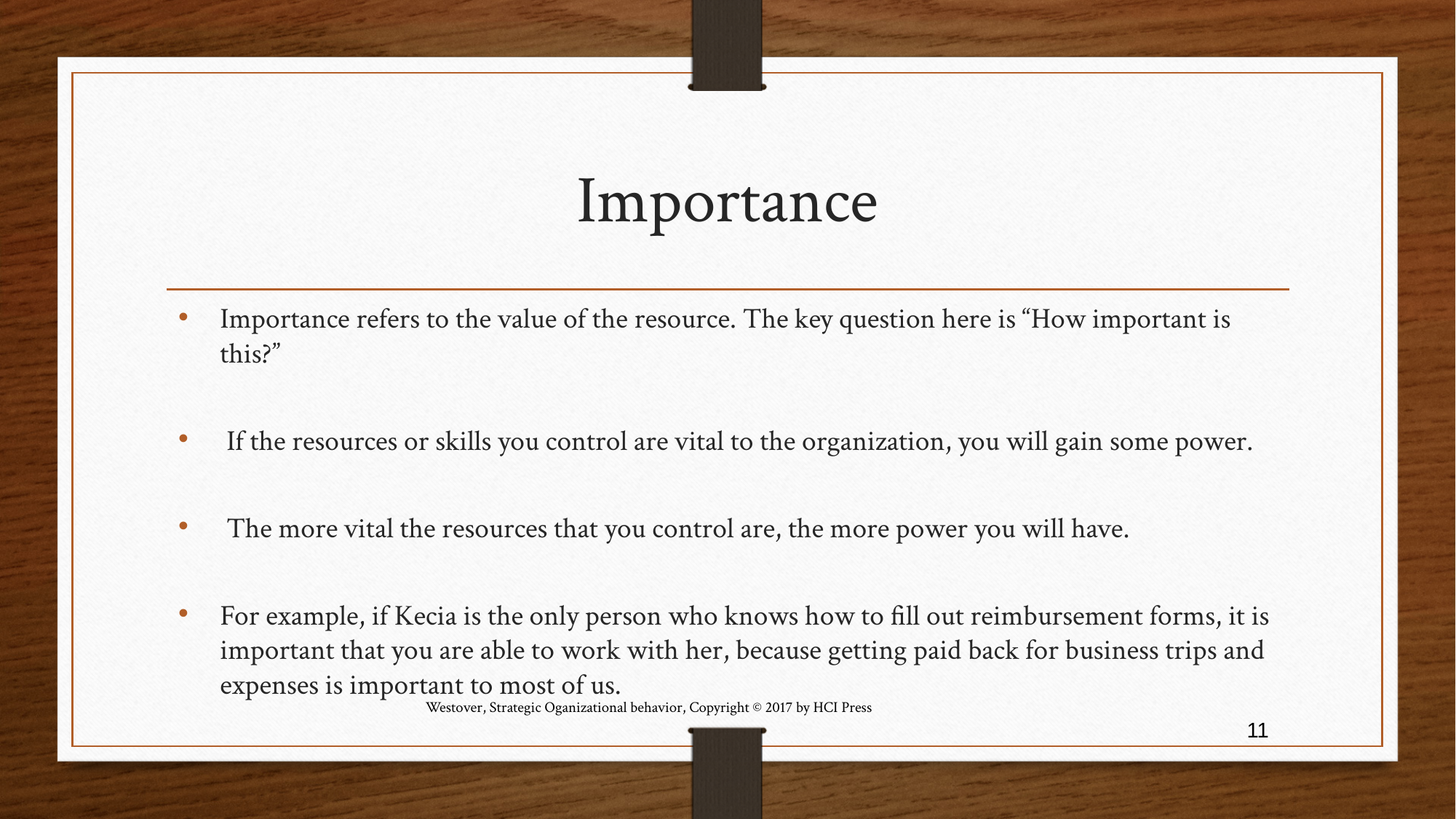

# Importance
Importance refers to the value of the resource. The key question here is “How important is this?”

 If the resources or skills you control are vital to the organization, you will gain some power.

 The more vital the resources that you control are, the more power you will have.

For example, if Kecia is the only person who knows how to fill out reimbursement forms, it is important that you are able to work with her, because getting paid back for business trips and expenses is important to most of us.
Westover, Strategic Oganizational behavior, Copyright © 2017 by HCI Press
11